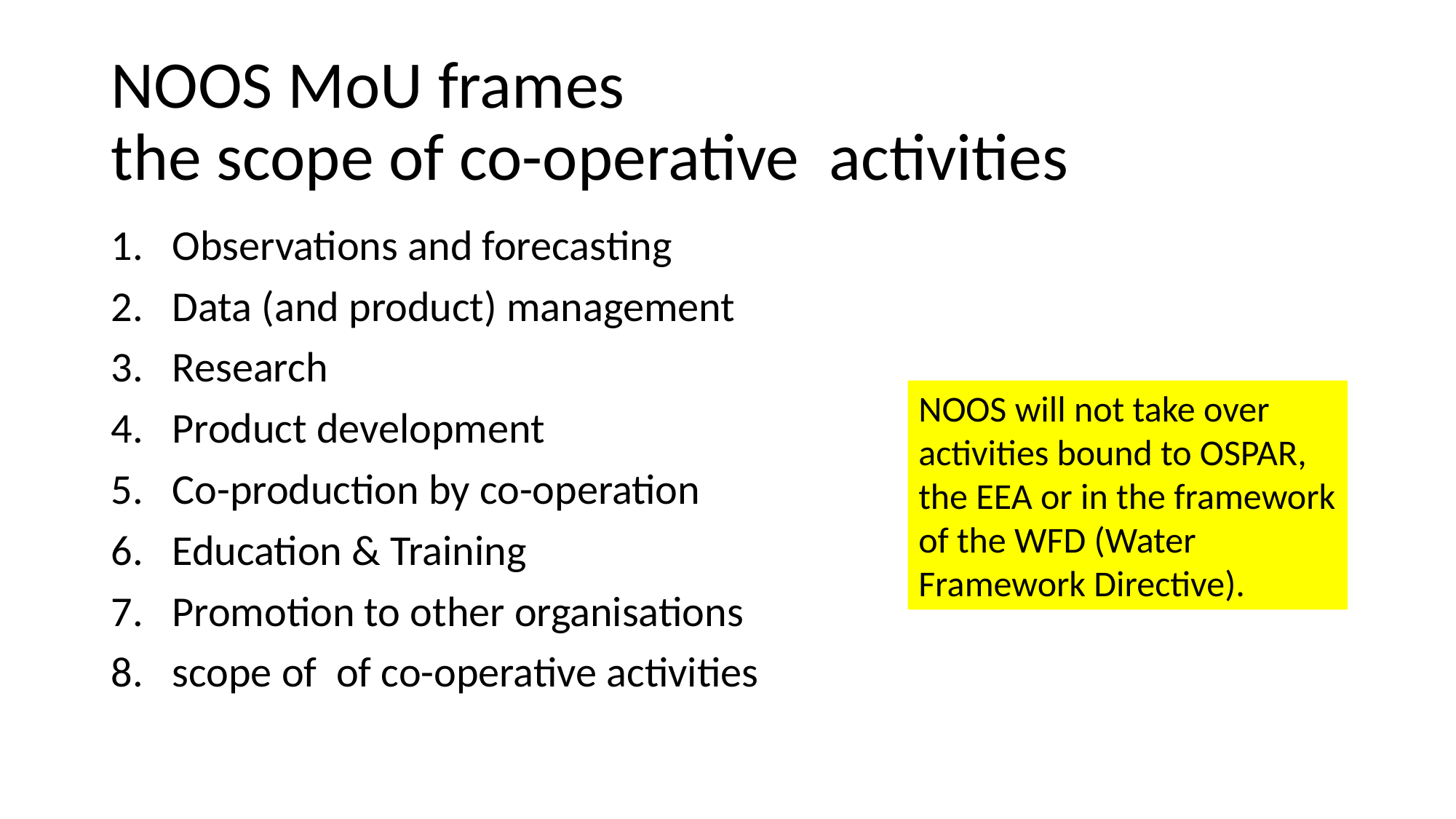

# NOOS MoU frames the scope of co-operative  activities
Observations and forecasting
Data (and product) management
Research
Product development
Co-production by co-operation
Education & Training
Promotion to other organisations
scope of  of co-operative activities
NOOS will not take over activities bound to OSPAR, the EEA or in the framework of the WFD (Water Framework Directive).